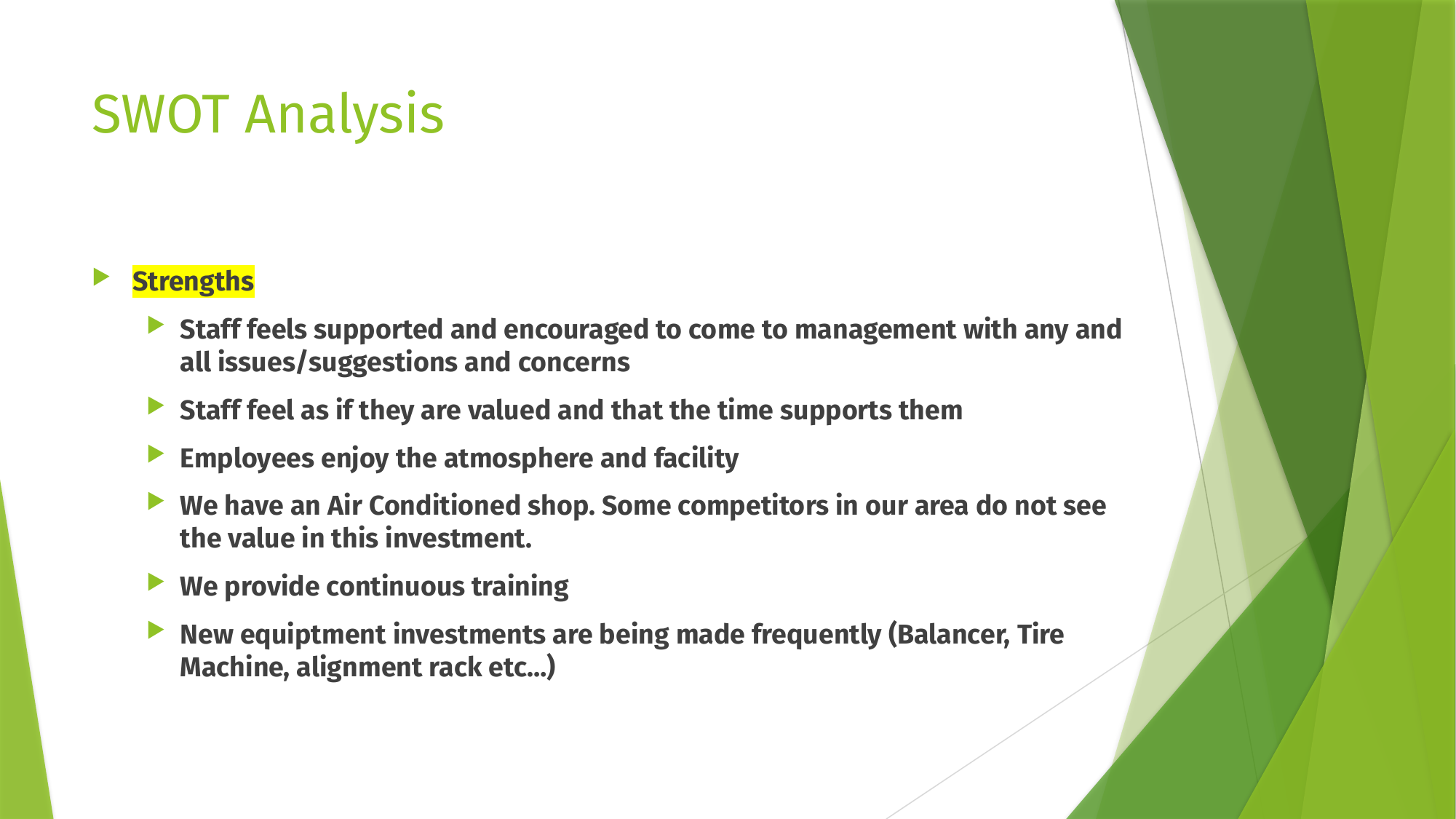

# SWOT Analysis
Strengths
Staff feels supported and encouraged to come to management with any and all issues/suggestions and concerns
Staff feel as if they are valued and that the time supports them
Employees enjoy the atmosphere and facility
We have an Air Conditioned shop. Some competitors in our area do not see the value in this investment.
We provide continuous training
New equiptment investments are being made frequently (Balancer, Tire Machine, alignment rack etc…)